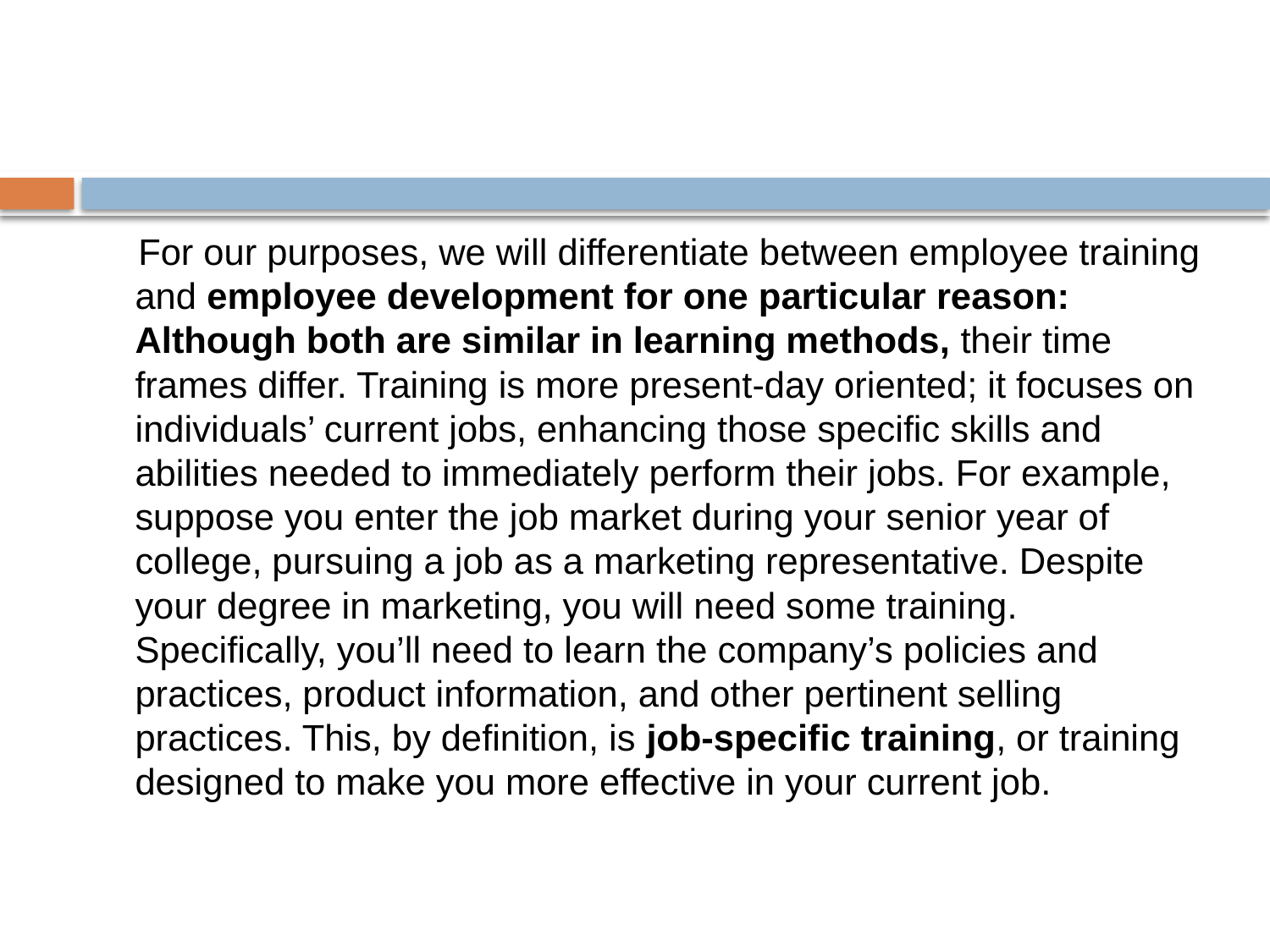

For our purposes, we will differentiate between employee training and employee development for one particular reason: Although both are similar in learning methods, their time frames differ. Training is more present-day oriented; it focuses on individuals’ current jobs, enhancing those specific skills and abilities needed to immediately perform their jobs. For example, suppose you enter the job market during your senior year of college, pursuing a job as a marketing representative. Despite your degree in marketing, you will need some training. Specifically, you’ll need to learn the company’s policies and practices, product information, and other pertinent selling practices. This, by definition, is job-specific training, or training designed to make you more effective in your current job.